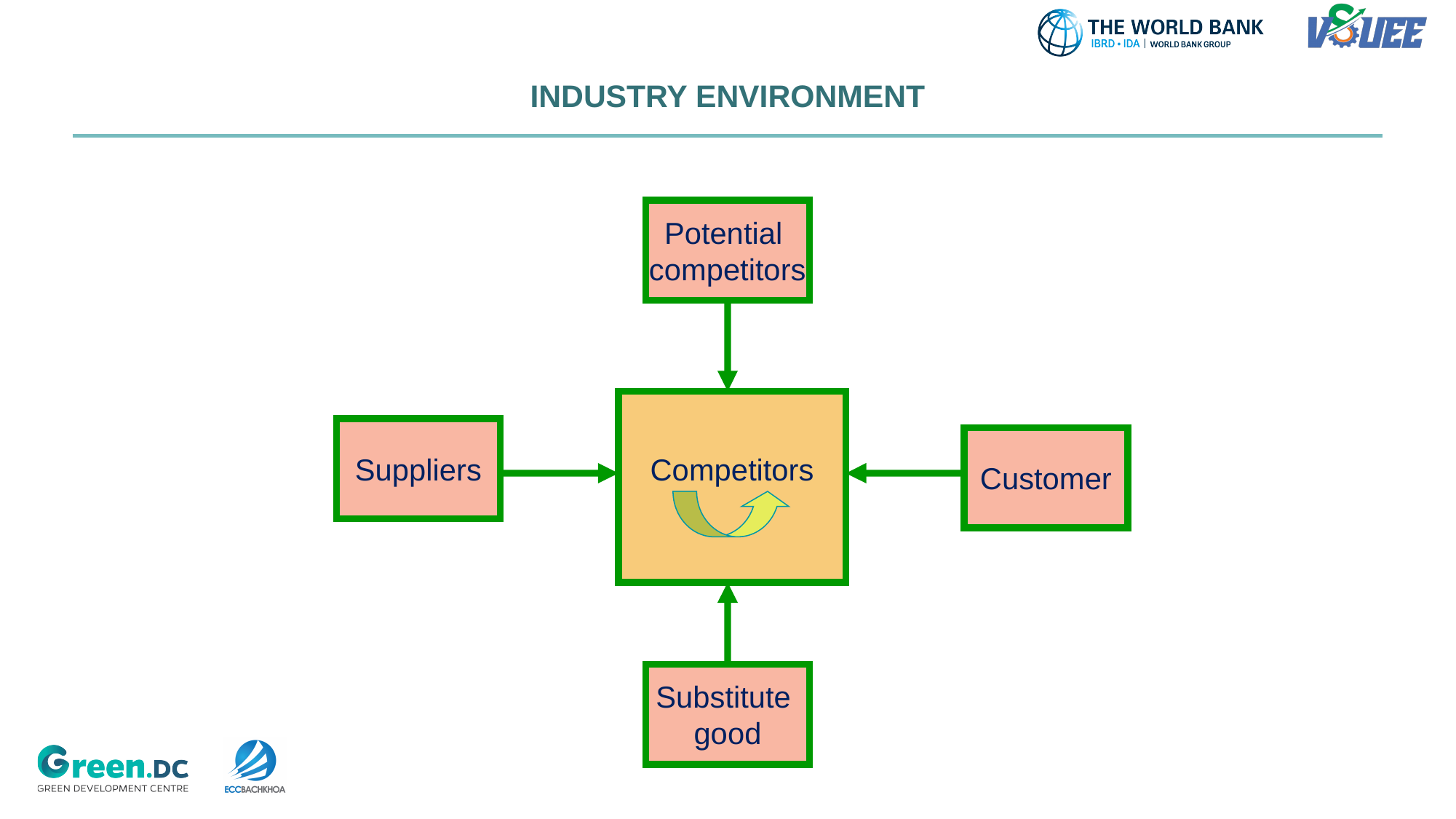

# INDUSTRY ENVIRONMENT
Potential
competitors

Competitors

Suppliers
Customer

Substitute
good